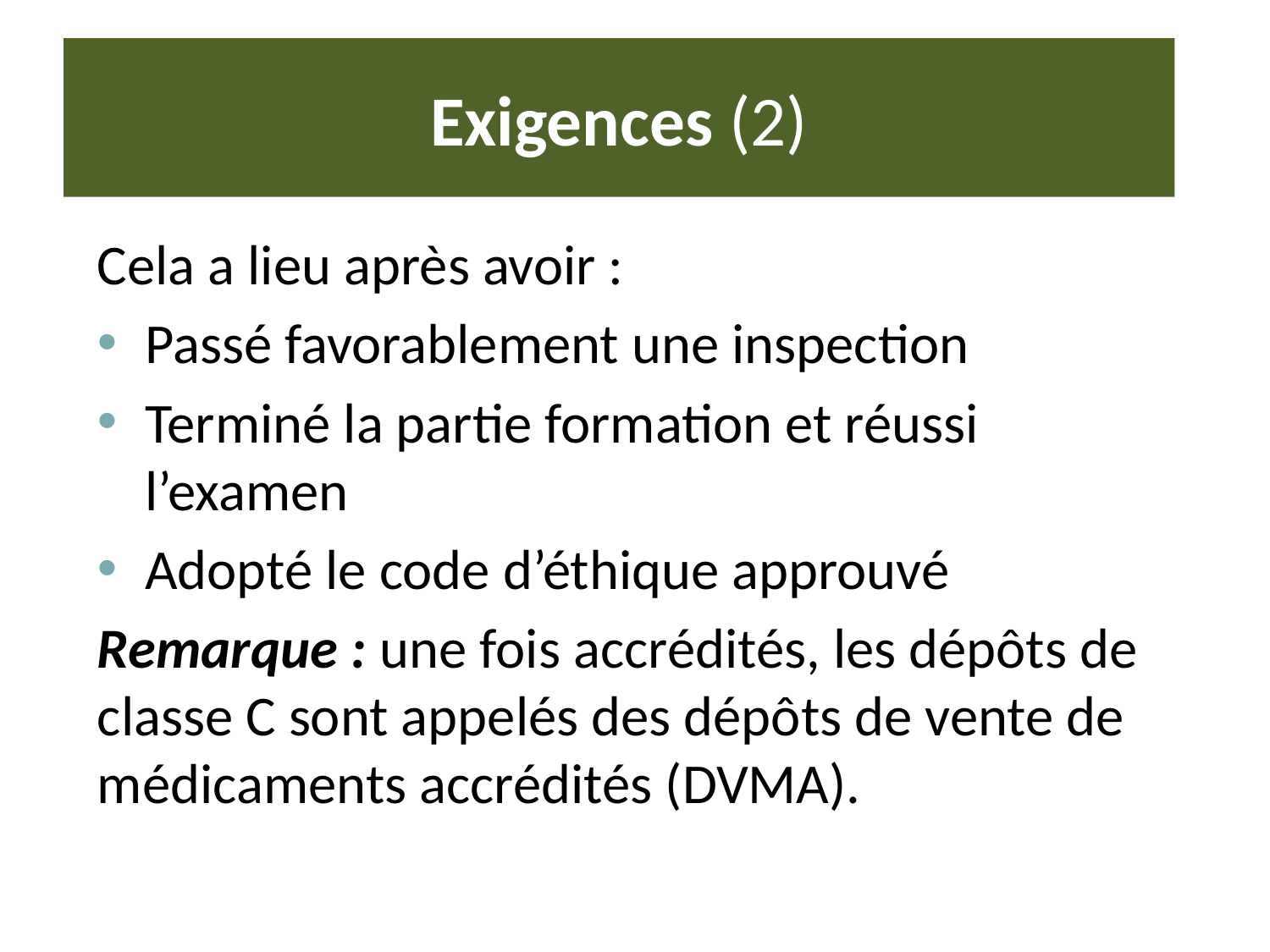

# Exigences (2)
Cela a lieu après avoir :
Passé favorablement une inspection
Terminé la partie formation et réussi l’examen
Adopté le code d’éthique approuvé
Remarque : une fois accrédités, les dépôts de classe C sont appelés des dépôts de vente de médicaments accrédités (DVMA).